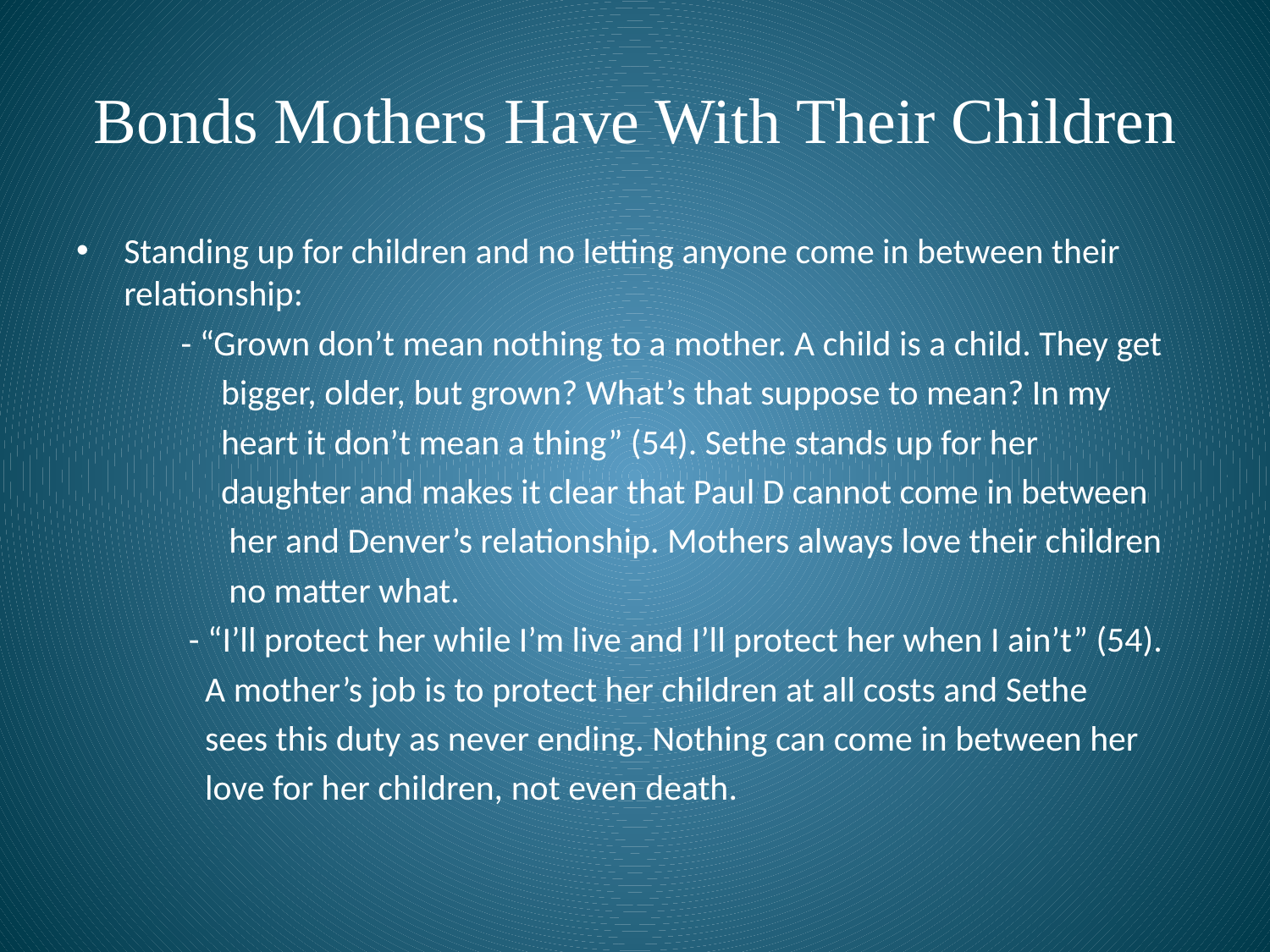

# Bonds Mothers Have With Their Children
Standing up for children and no letting anyone come in between their relationship:
             - “Grown don’t mean nothing to a mother. A child is a child. They get
                  bigger, older, but grown? What’s that suppose to mean? In my
                  heart it don’t mean a thing” (54). Sethe stands up for her
                  daughter and makes it clear that Paul D cannot come in between
                   her and Denver’s relationship. Mothers always love their children
                   no matter what.
              - “I’ll protect her while I’m live and I’ll protect her when I ain’t” (54).
                A mother’s job is to protect her children at all costs and Sethe
                sees this duty as never ending. Nothing can come in between her
                love for her children, not even death.